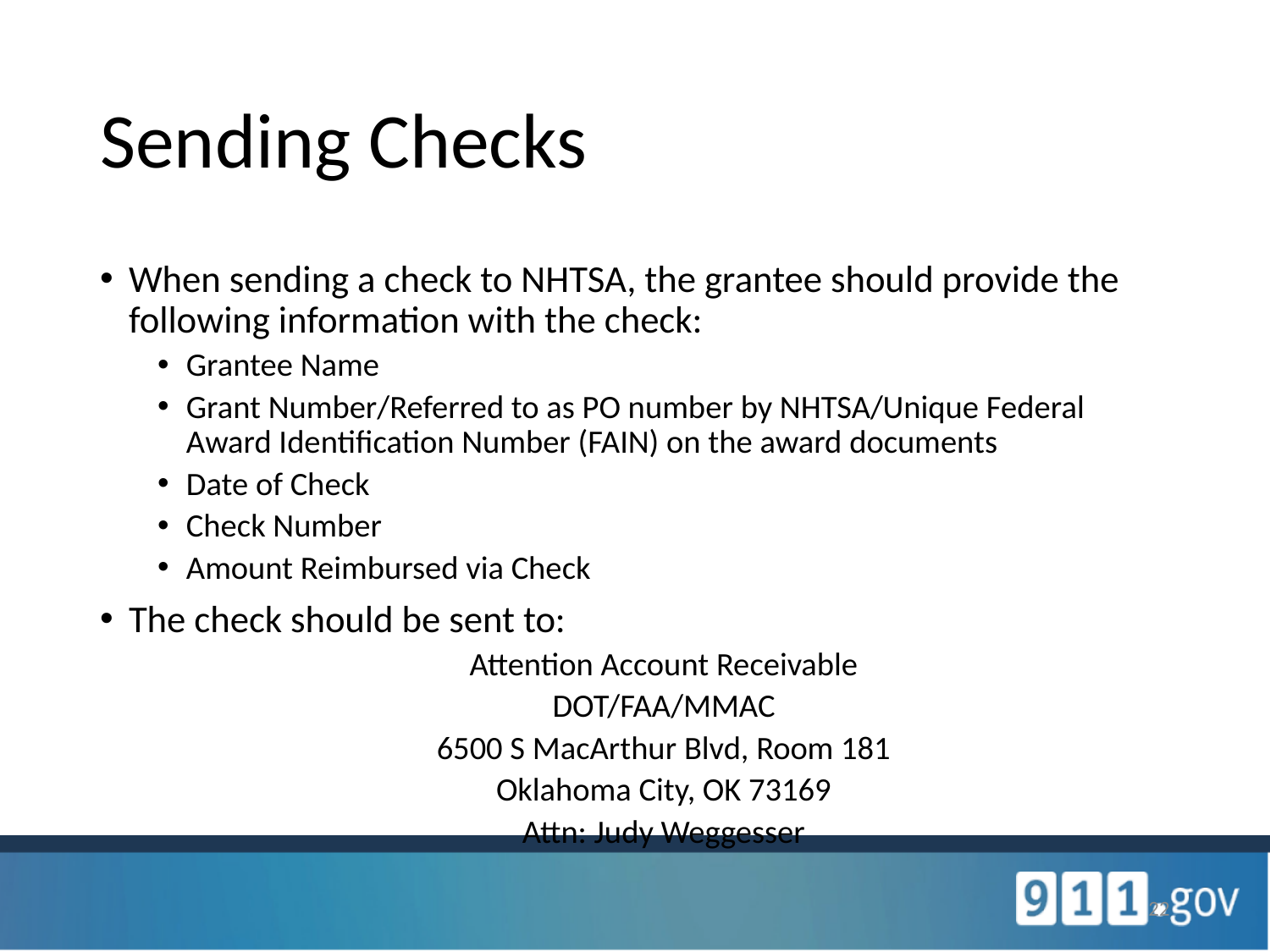

# Sending Checks
When sending a check to NHTSA, the grantee should provide the following information with the check:
Grantee Name
Grant Number/Referred to as PO number by NHTSA/Unique Federal Award Identification Number (FAIN) on the award documents
Date of Check
Check Number
Amount Reimbursed via Check
The check should be sent to:
Attention Account Receivable
DOT/FAA/MMAC
6500 S MacArthur Blvd, Room 181
Oklahoma City, OK 73169
Attn: Judy Weggesser

22